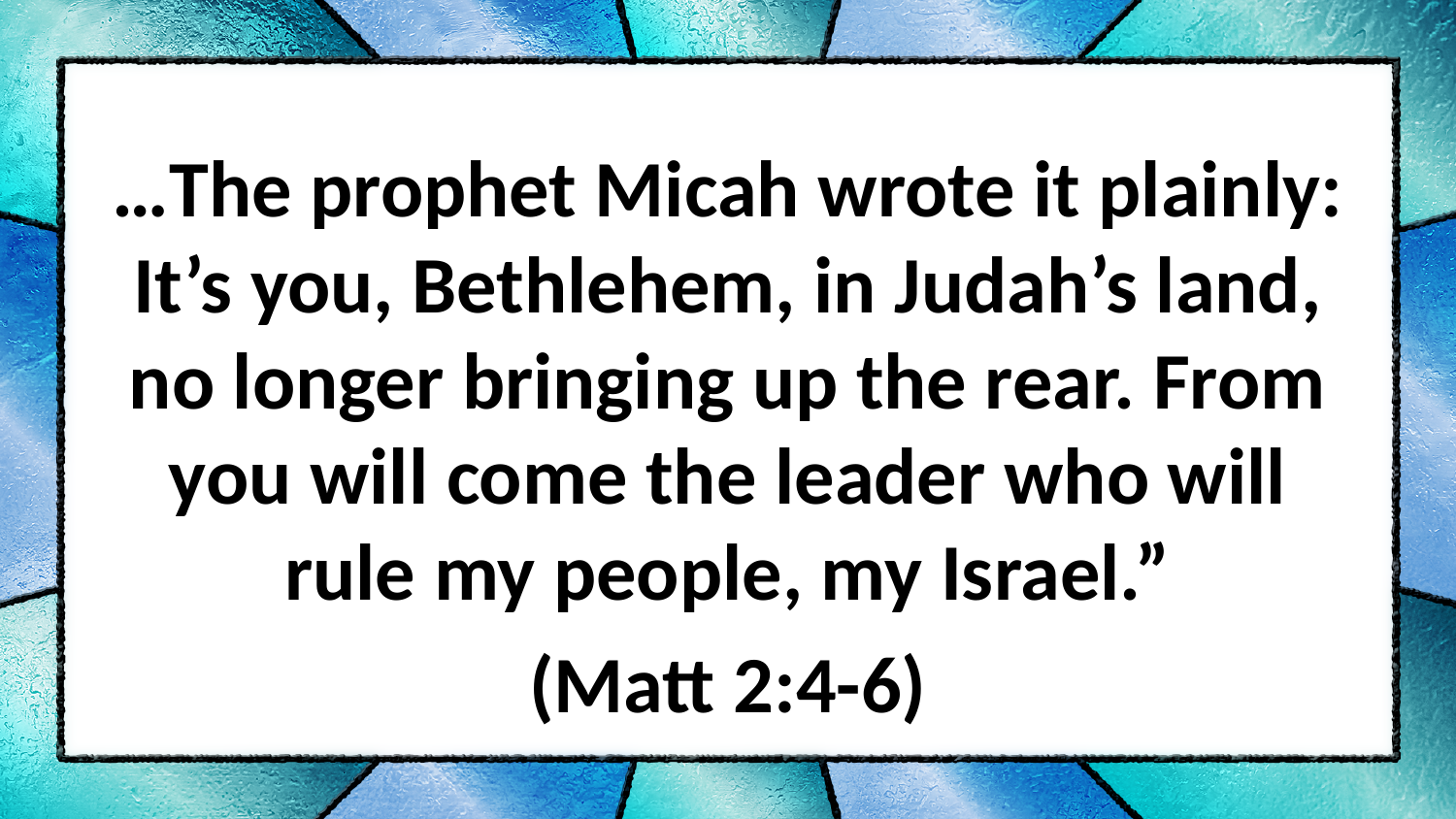

…The prophet Micah wrote it plainly: It’s you, Bethlehem, in Judah’s land, no longer bringing up the rear. From you will come the leader who will rule my people, my Israel.”
(Matt 2:4-6)